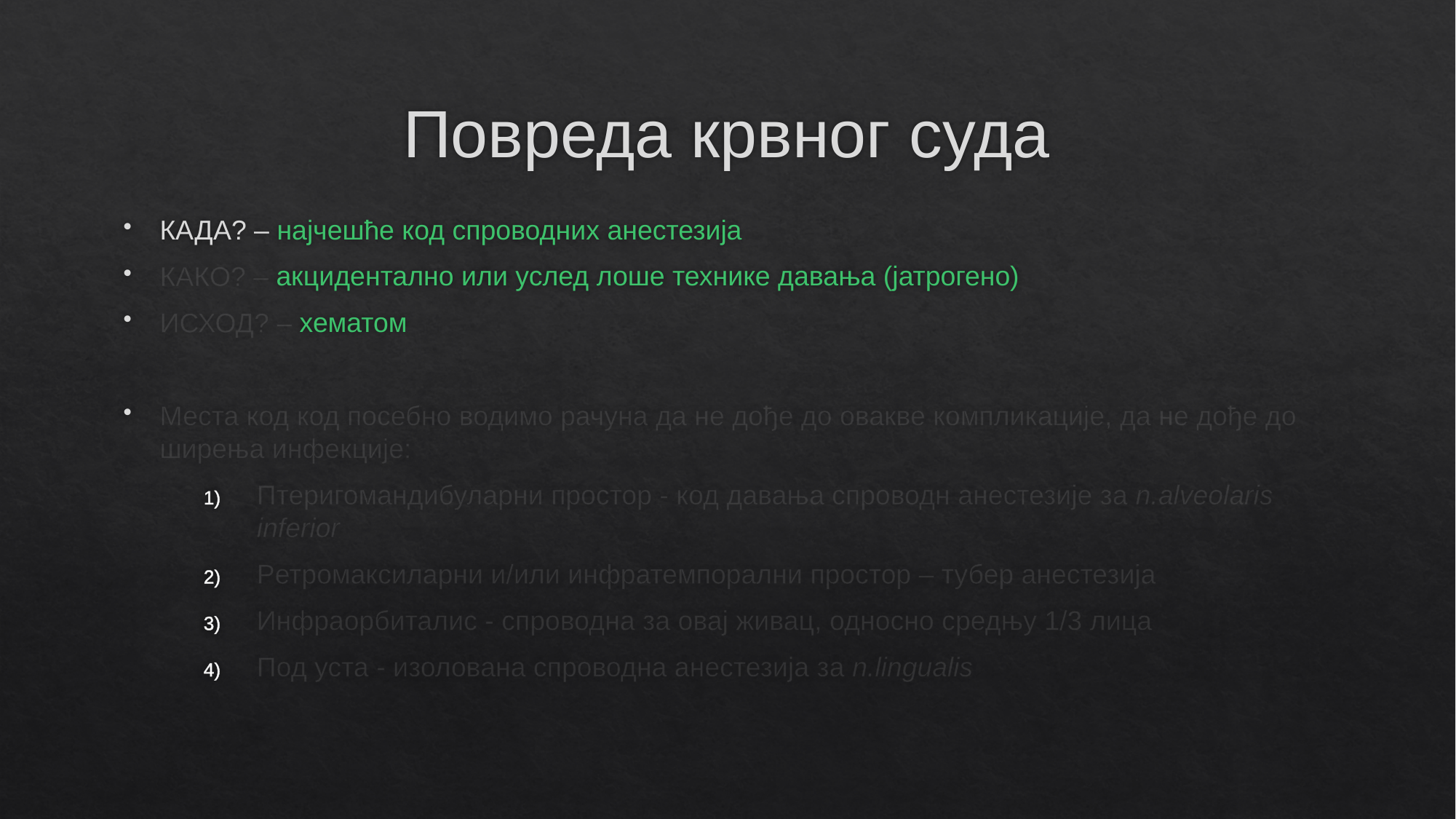

# Повреда крвног суда
КАДА? – најчешће код спроводних анестезија
КАКО? – акцидентално или услед лоше технике давања (јатрогено)
ИСХОД? – хематом

Места код код посебно водимо рачуна да не дође до овакве компликације, да не дође до ширења инфекције:
Птеригомандибуларни простор - код давања спроводн анестезије за n.alveolaris inferior
Ретромаксиларни и/или инфратемпорални простор – тубер анестезија
Инфраорбиталис - спроводна за овај живац, односно средњу 1/3 лица
Под уста - изолована спроводна анестезија за n.lingualis